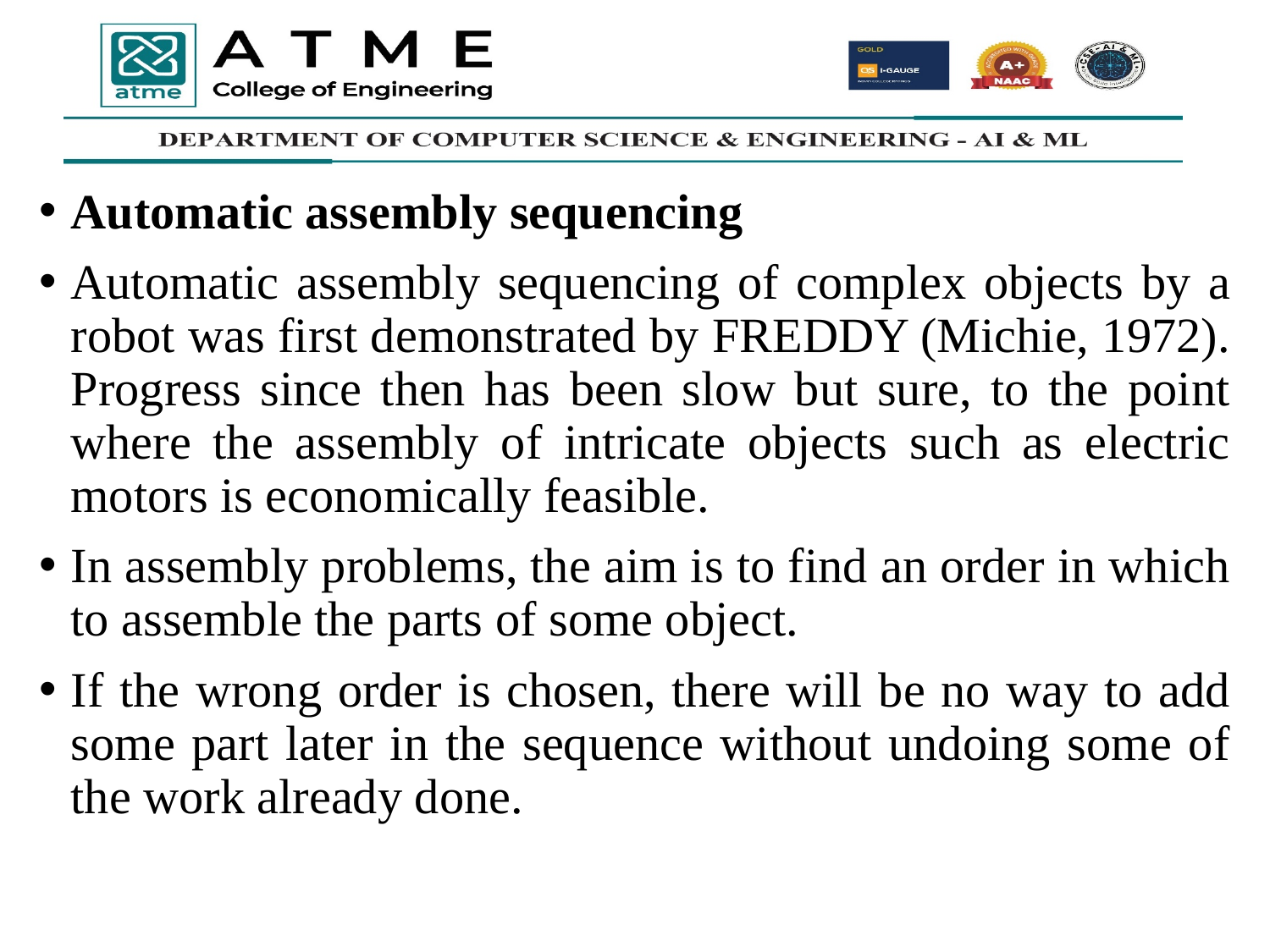

Automatic assembly sequencing
Automatic assembly sequencing of complex objects by a robot was first demonstrated by FREDDY (Michie, 1972). Progress since then has been slow but sure, to the point where the assembly of intricate objects such as electric motors is economically feasible.
In assembly problems, the aim is to find an order in which to assemble the parts of some object.
If the wrong order is chosen, there will be no way to add some part later in the sequence without undoing some of the work already done.